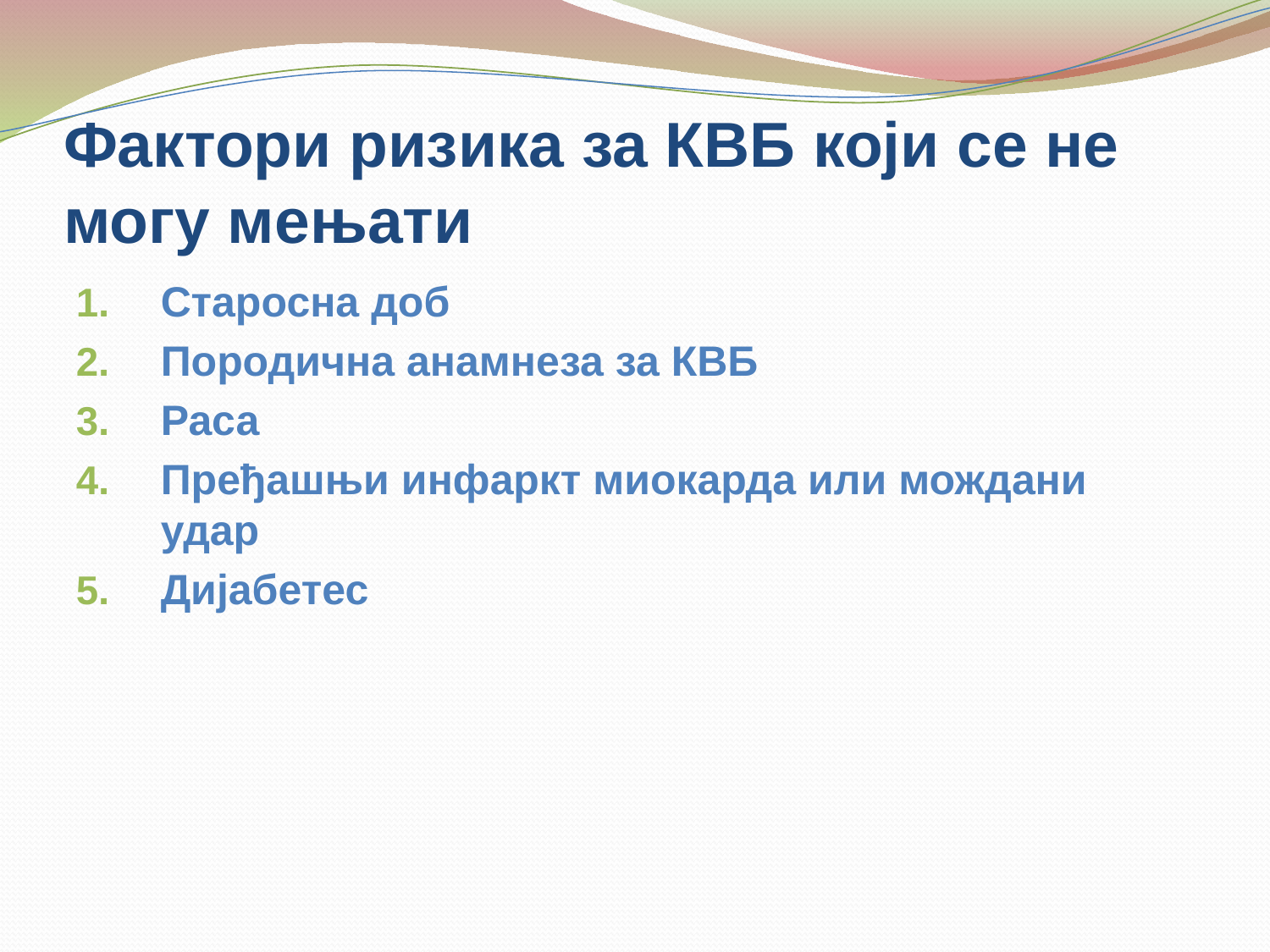

# Фактори ризика за КВБ који се не могу мењати
Старосна доб
Породична анамнеза за КВБ
Раса
Пређашњи инфаркт миокарда или мождани удар
Дијабетес